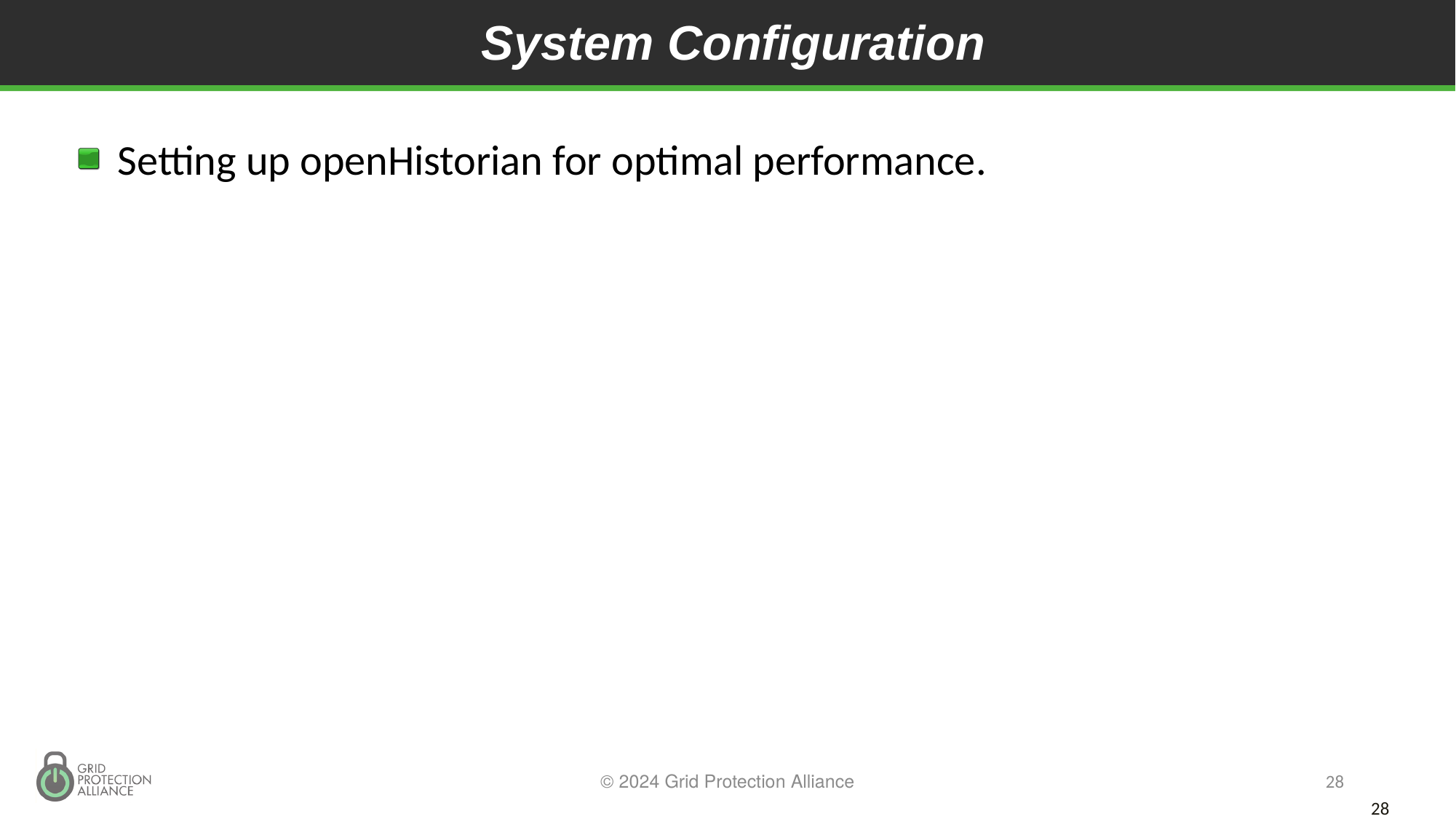

# System Configuration
Setting up openHistorian for optimal performance.
© 2024 Grid Protection Alliance
28